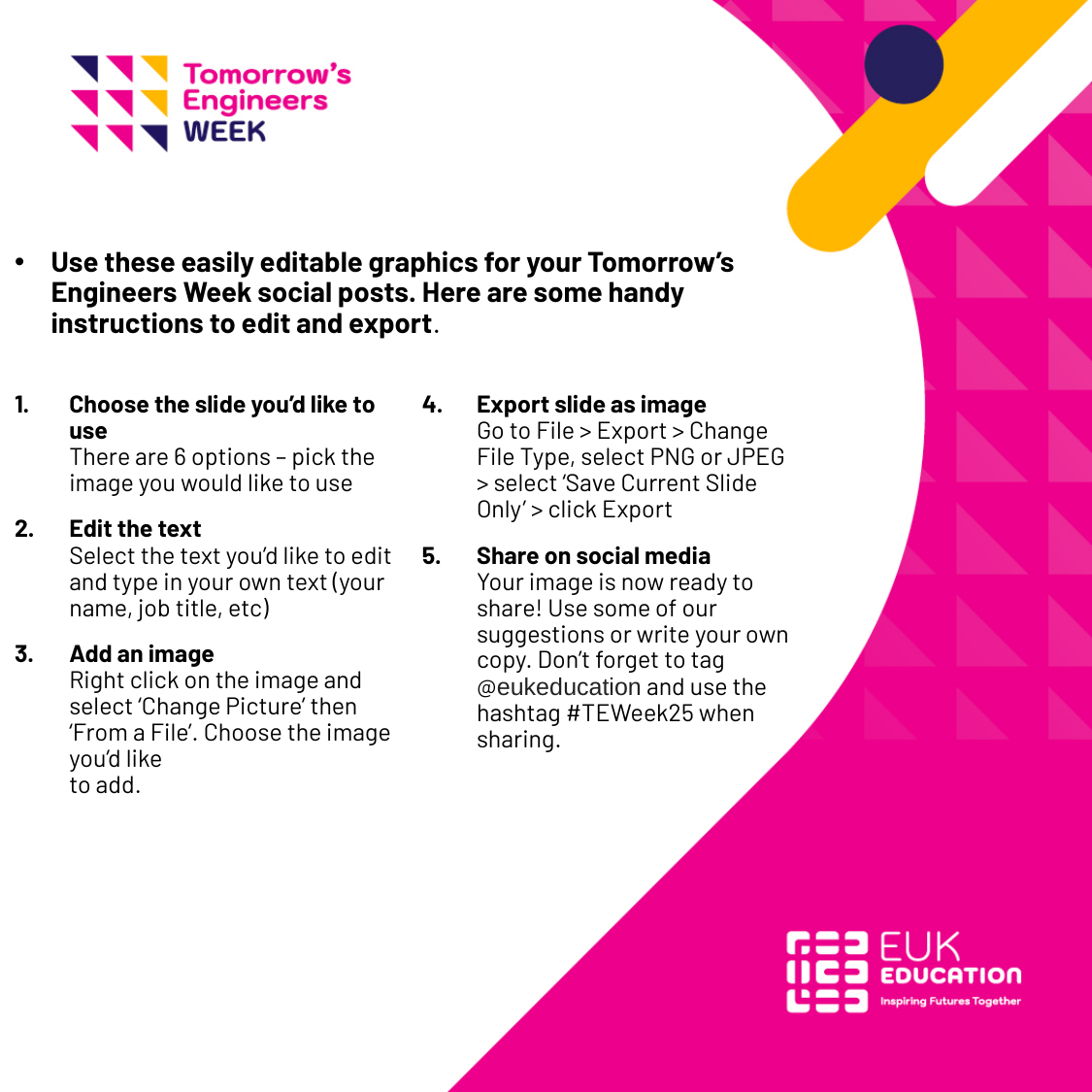

Use these easily editable graphics for your Tomorrow’s Engineers Week social posts. Here are some handy instructions to edit and export.
Choose the slide you’d like to use
There are 6 options – pick the image you would like to use
Edit the text
Select the text you’d like to edit and type in your own text (your name, job title, etc)
Add an image
Right click on the image and select ‘Change Picture’ then ‘From a File’. Choose the image you’d like
to add.

Export slide as image
Go to File > Export > Change File Type, select PNG or JPEG > select ‘Save Current Slide Only’ > click Export
Share on social media
Your image is now ready to share! Use some of our suggestions or write your own copy. Don’t forget to tag @eukeducation and use the hashtag #TEWeek25 when sharing.